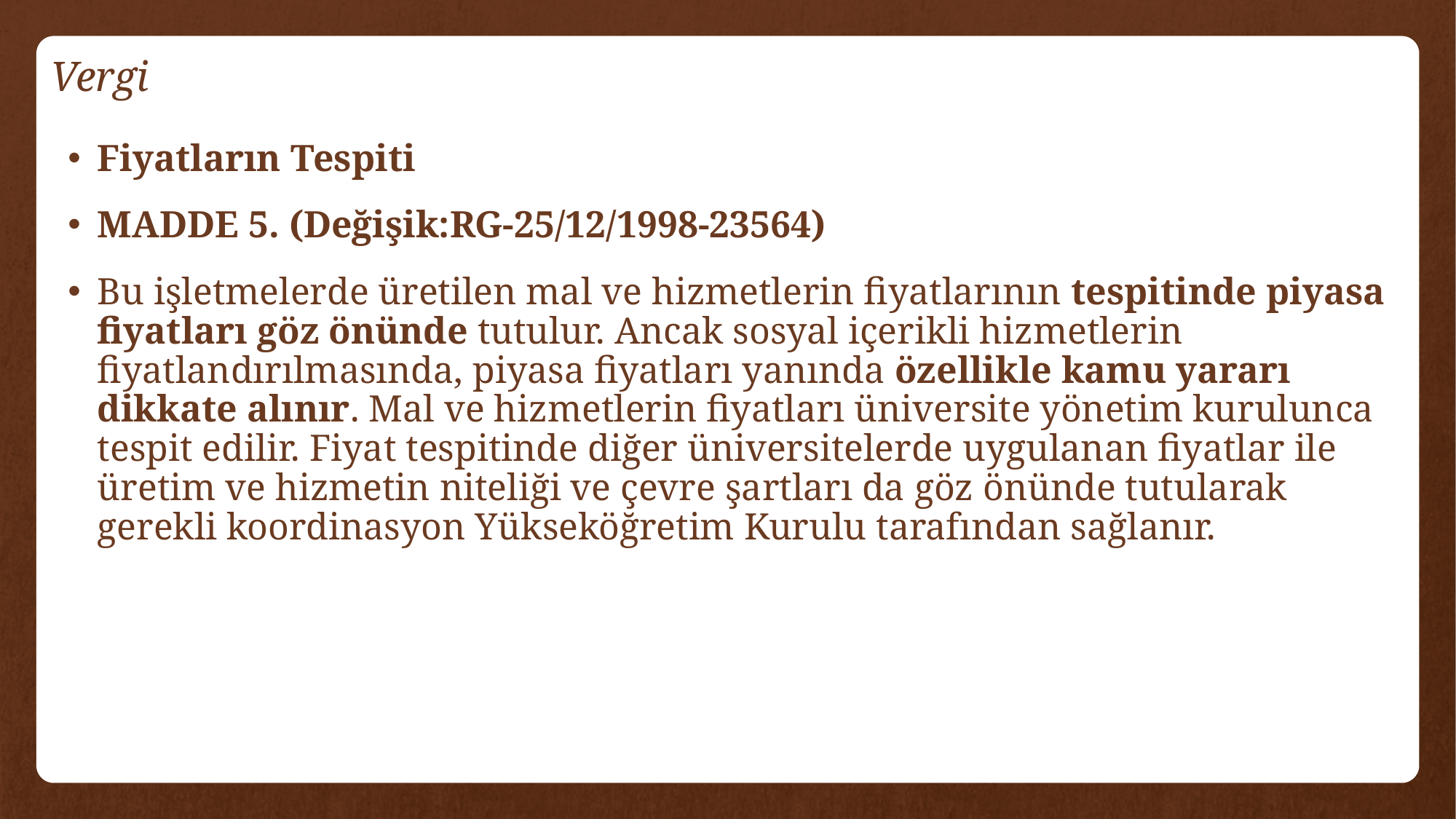

# Vergi
Fiyatların Tespiti
MADDE 5. (Değişik:RG-25/12/1998-23564)
Bu işletmelerde üretilen mal ve hizmetlerin fiyatlarının tespitinde piyasa fiyatları göz önünde tutulur. Ancak sosyal içerikli hizmetlerin fiyatlandırılmasında, piyasa fiyatları yanında özellikle kamu yararı dikkate alınır. Mal ve hizmetlerin fiyatları üniversite yönetim kurulunca tespit edilir. Fiyat tespitinde diğer üniversitelerde uygulanan fiyatlar ile üretim ve hizmetin niteliği ve çevre şartları da göz önünde tutularak gerekli koordinasyon Yükseköğretim Kurulu tarafından sağlanır.